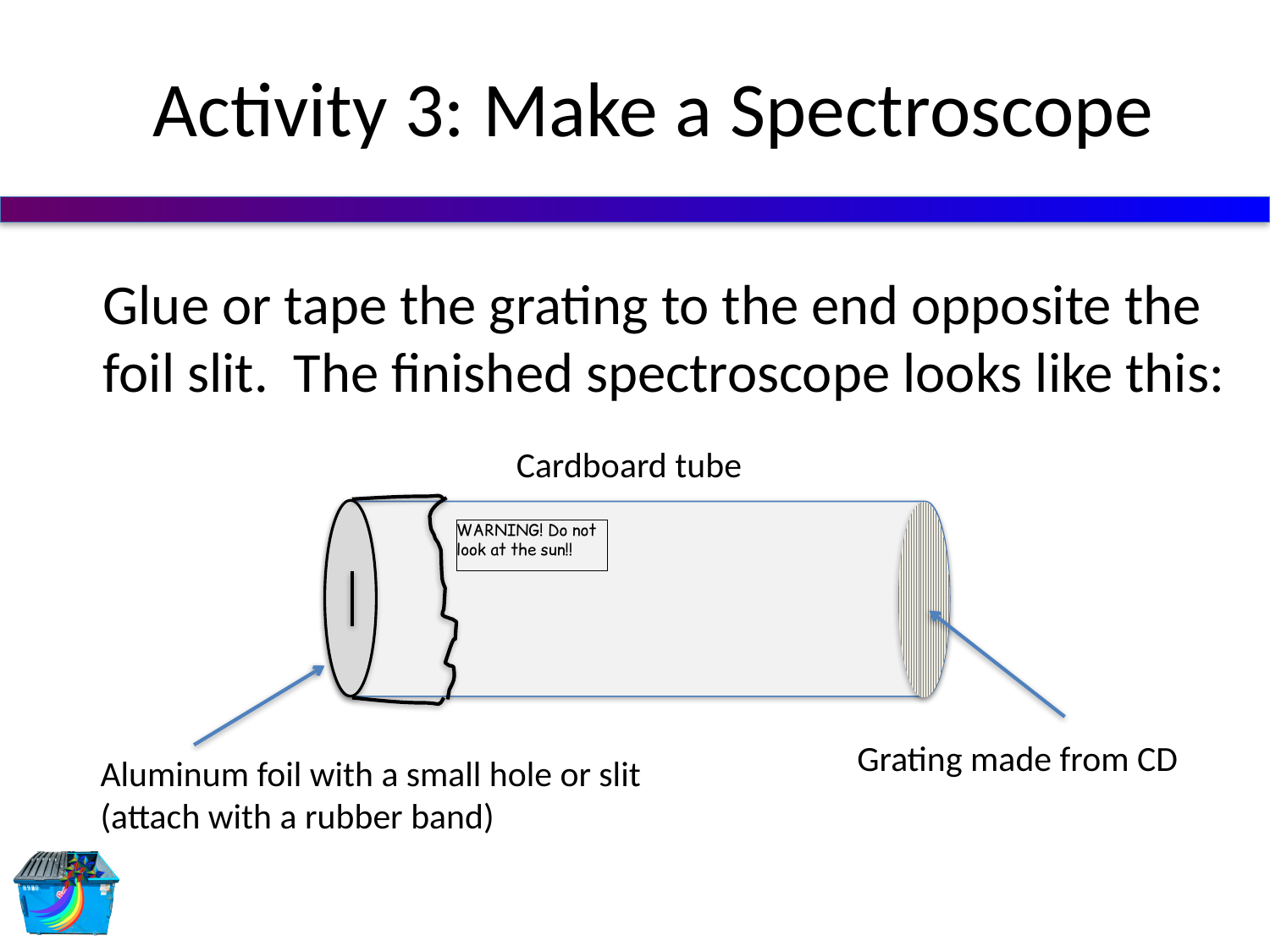

Activity 3: Make a Spectroscope
Glue or tape the grating to the end opposite the
foil slit.  The finished spectroscope looks like this:

Cardboard tube

WARNING! Do not
look at the sun!!

Grating made from CD
Aluminum foil with a small hole or slit (attach with a rubber band)